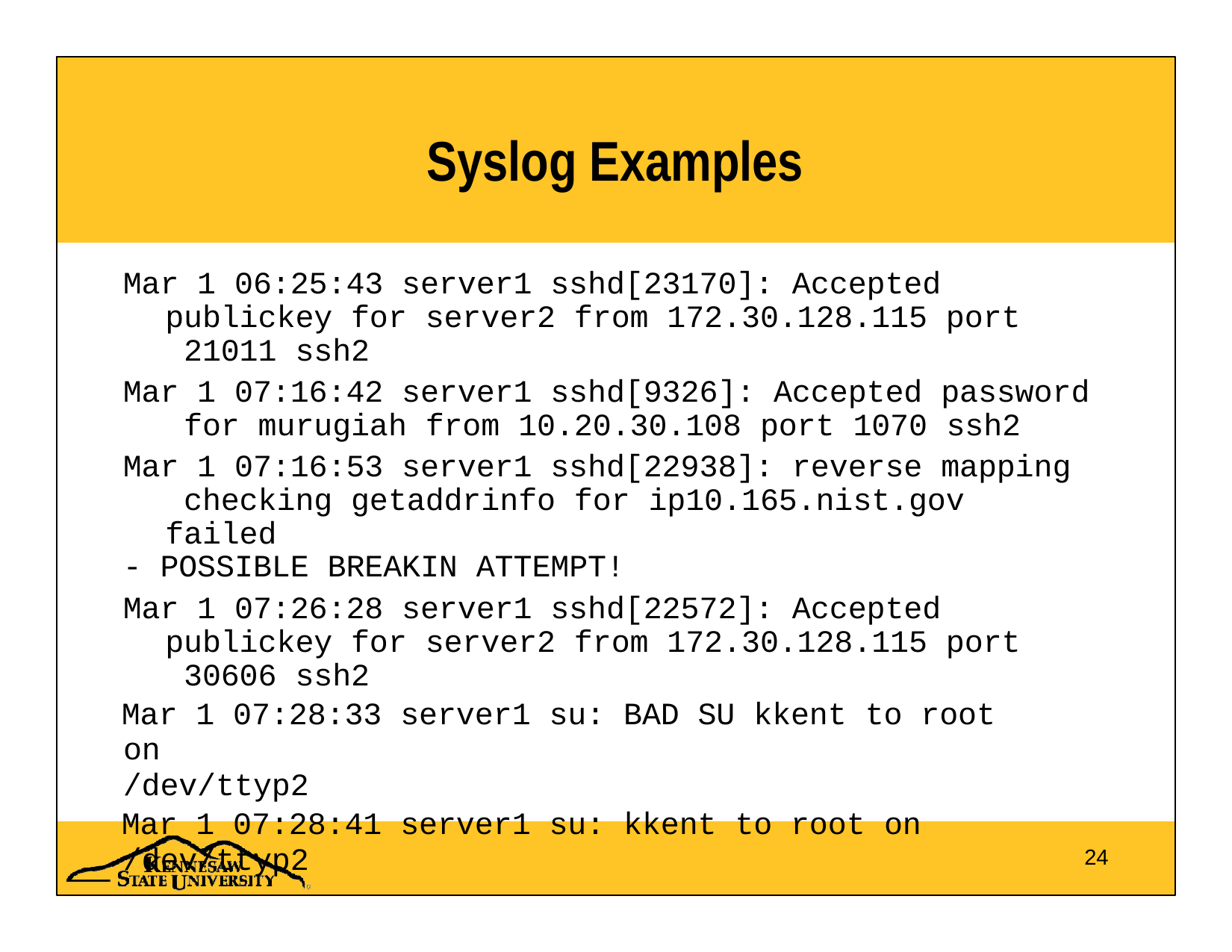

# Syslog Examples
Mar 1 06:25:43 server1 sshd[23170]: Accepted  publickey for server2 from 172.30.128.115 port  21011 ssh2
Mar 1 07:16:42 server1 sshd[9326]: Accepted password  for murugiah from 10.20.30.108 port 1070 ssh2
Mar 1 07:16:53 server1 sshd[22938]: reverse mapping  checking getaddrinfo for ip10.165.nist.gov failed
- POSSIBLE BREAKIN ATTEMPT!
Mar 1 07:26:28 server1 sshd[22572]: Accepted  publickey for server2 from 172.30.128.115 port  30606 ssh2
Mar 1 07:28:33 server1 su: BAD SU kkent to root on
/dev/ttyp2
Mar 1 07:28:41 server1 su: kkent to root on
/dev/ttyp2

24